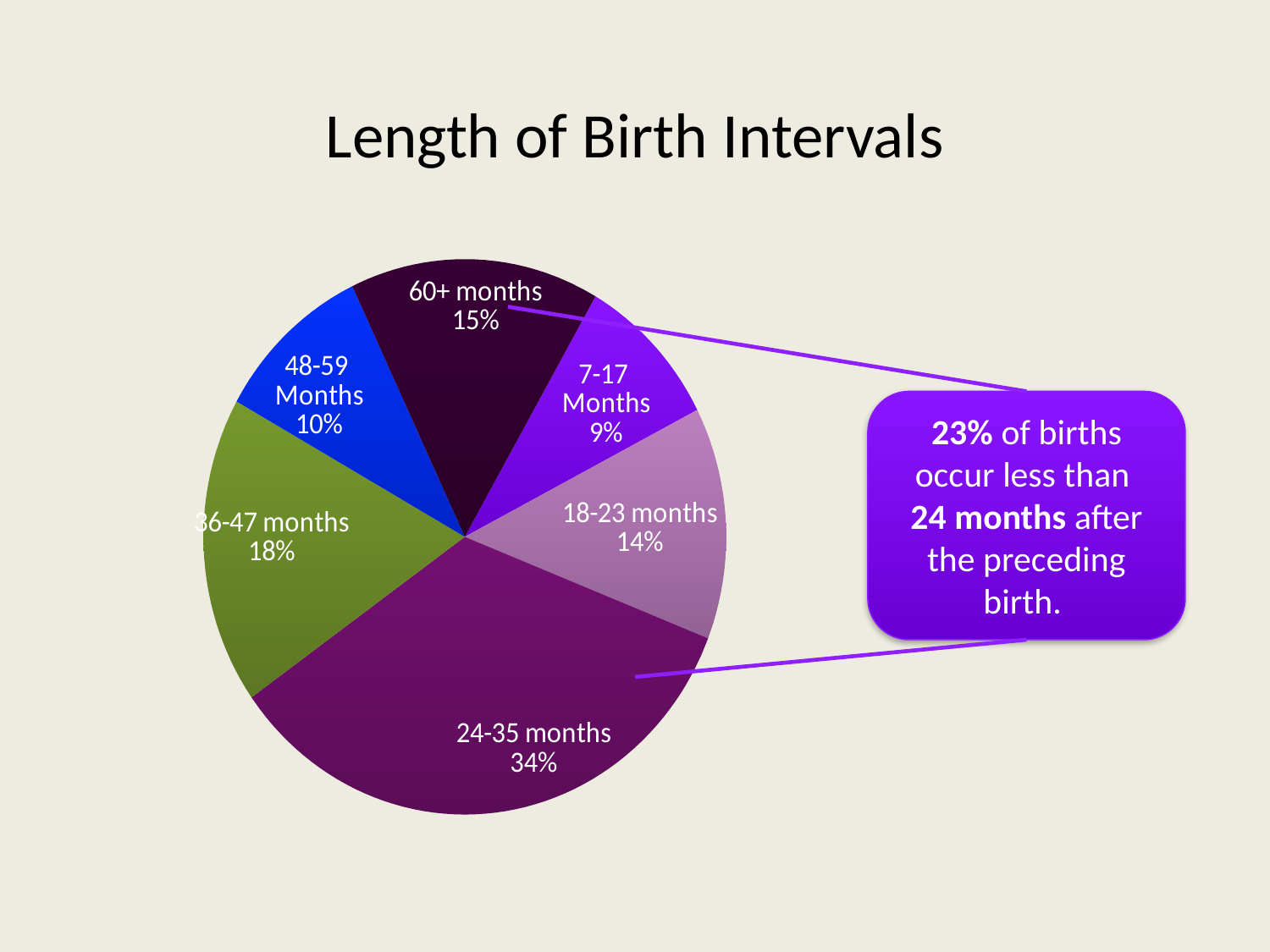

# Length of Birth Intervals

### Chart

| Category | Sales |
|---|---|
| 7-17 months | 9.1 |
| 18-23 months | 13.5 |
| 24-35 months | 34.2 |
| 36-47 months | 17.9 |
| 48-59 months | 9.8 |
| 60+ months | 15.4 |
23% of births occur less than
24 months after the preceding birth.